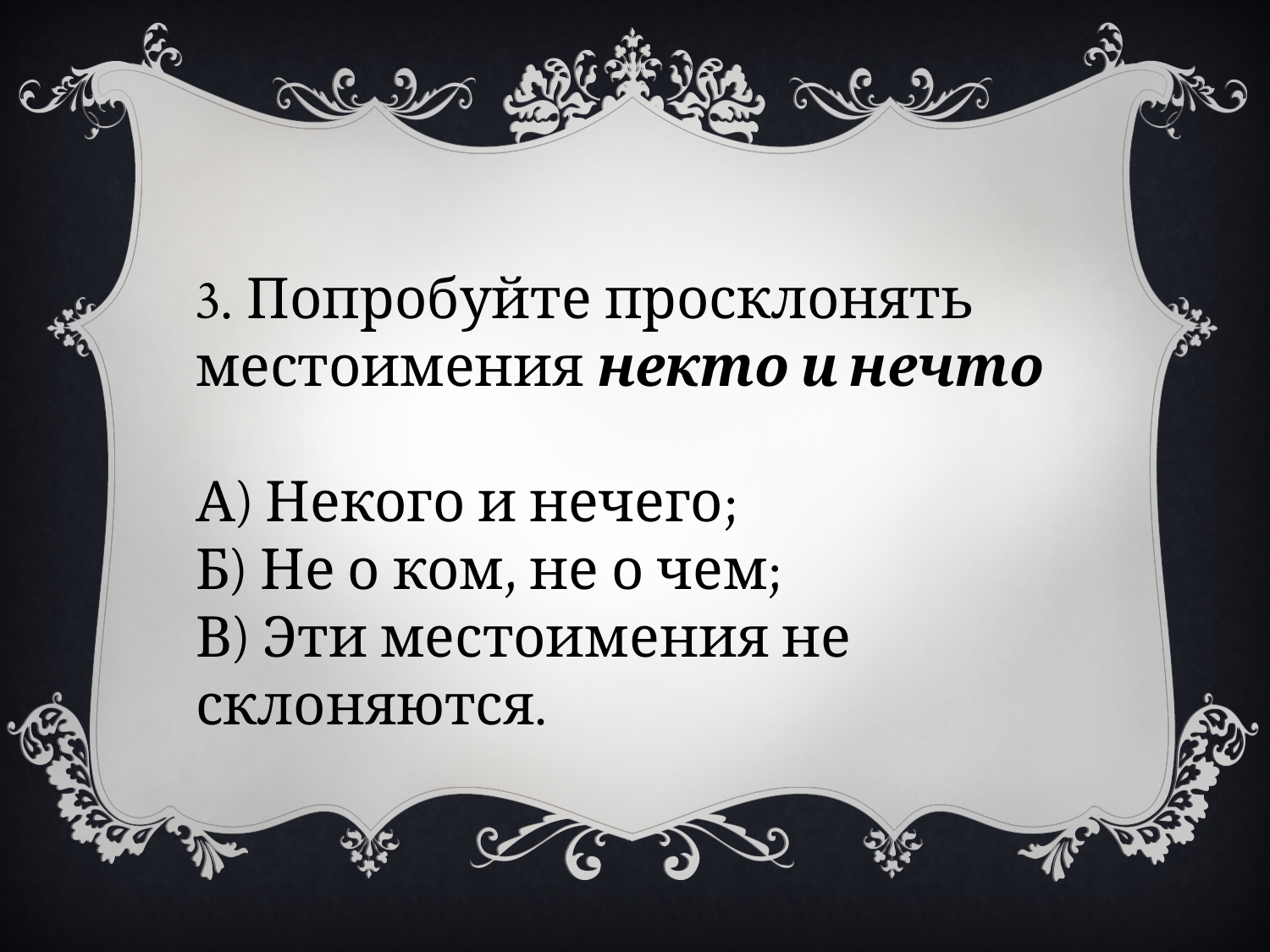

3. Попробуйте просклонять местоимения некто и нечто

А) Некого и нечего;
Б) Не о ком, не о чем;
В) Эти местоимения не склоняются.